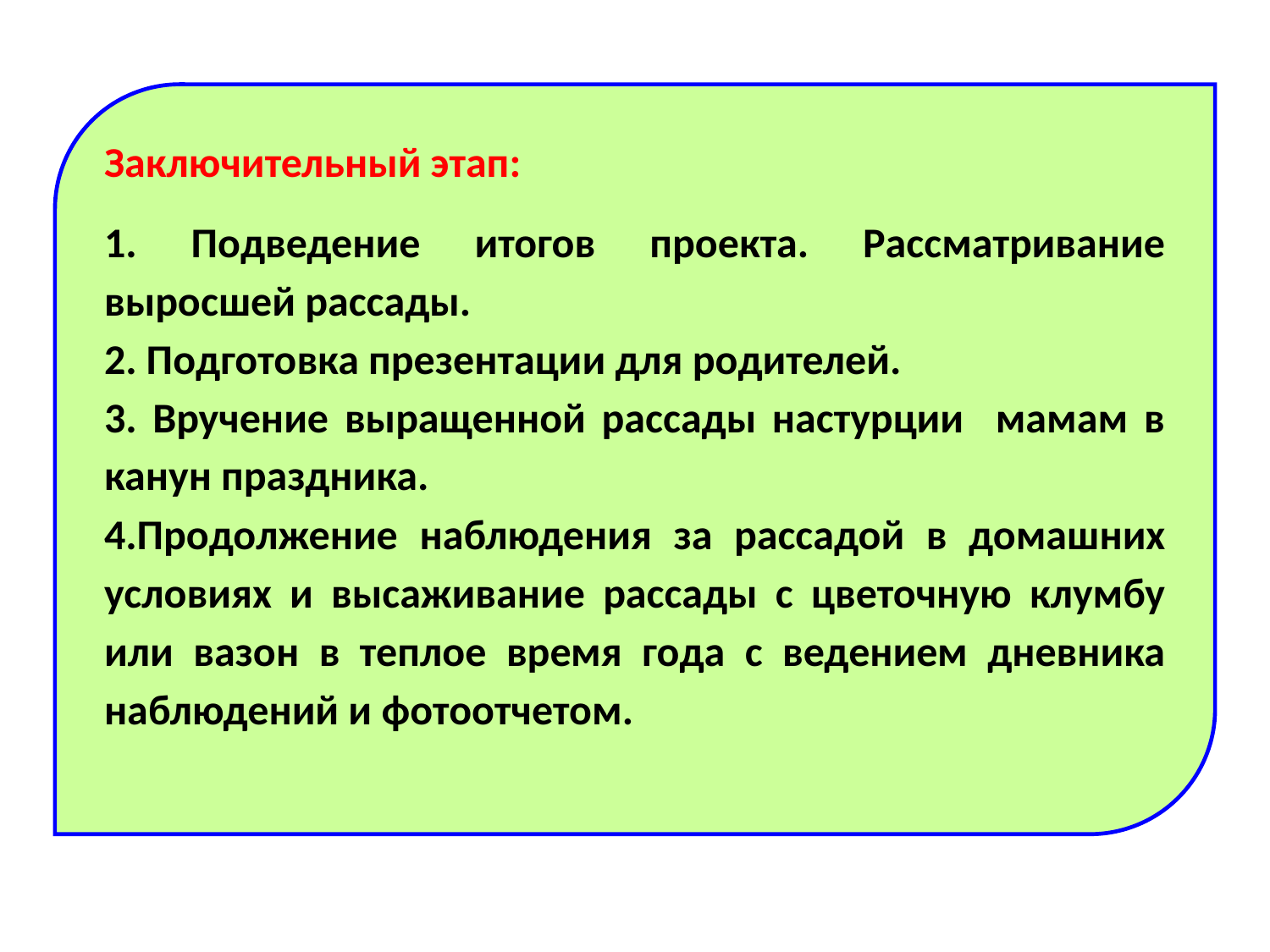

Заключительный этап:

1. Подведение итогов проекта. Рассматривание выросшей рассады.
2. Подготовка презентации для родителей.
3. Вручение выращенной рассады настурции  мамам в канун праздника.
4.Продолжение наблюдения за рассадой в домашних условиях и высаживание рассады с цветочную клумбу или вазон в теплое время года с ведением дневника наблюдений и фотоотчетом.